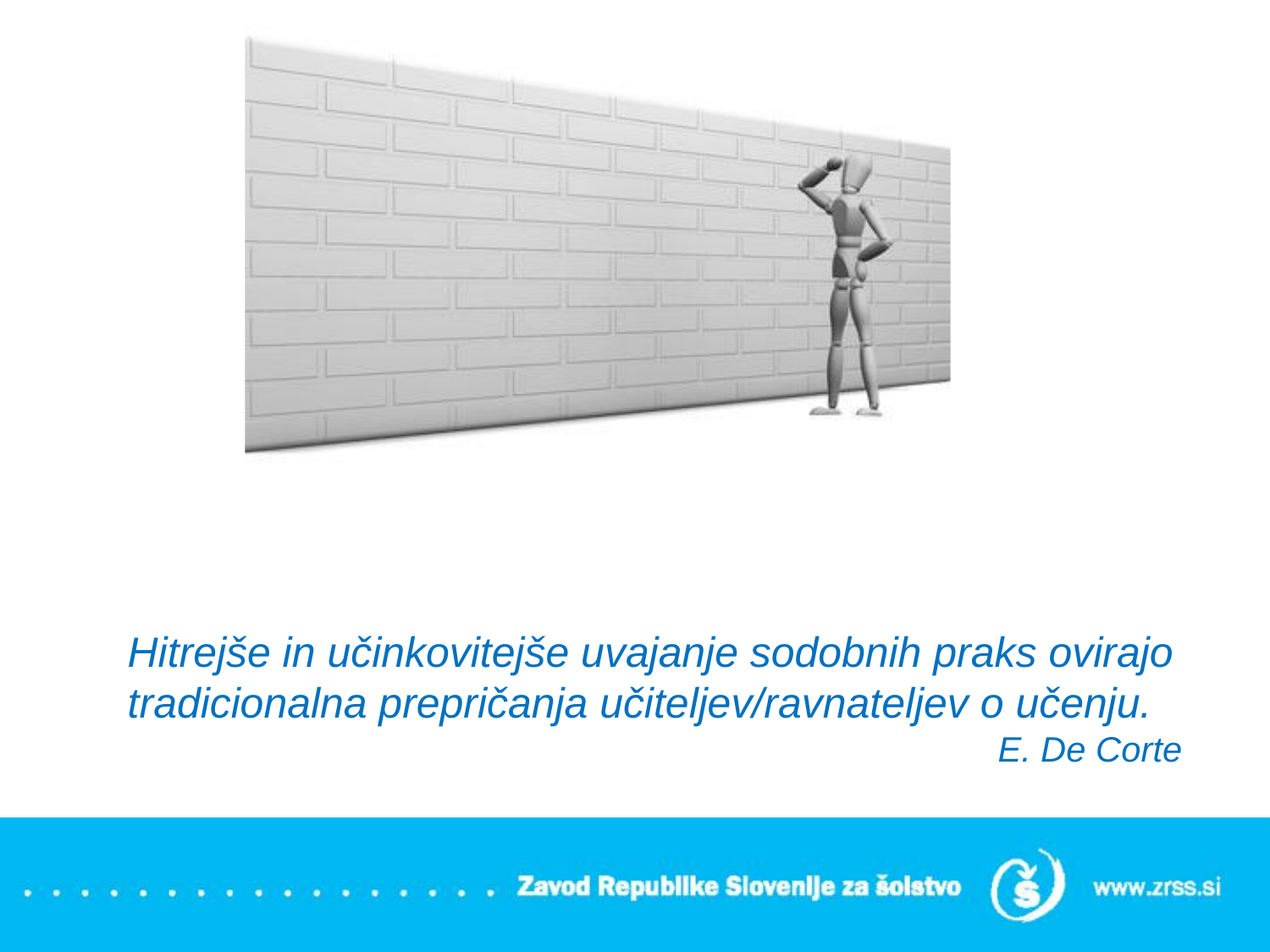

#
Hitrejše in učinkovitejše uvajanje sodobnih praks ovirajo tradicionalna prepričanja učiteljev/ravnateljev o učenju.
E. De Corte